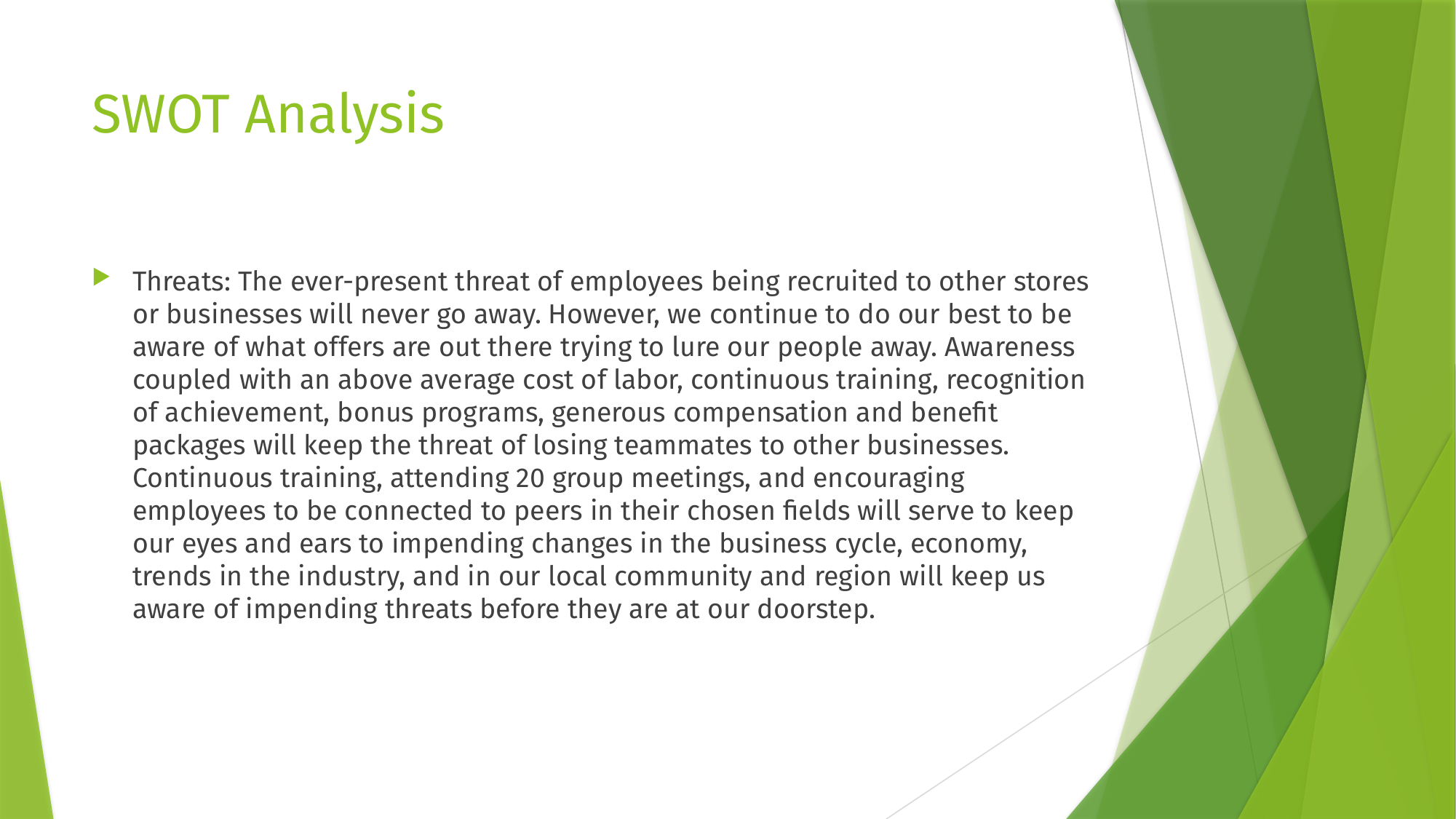

# SWOT Analysis
Threats: The ever-present threat of employees being recruited to other stores or businesses will never go away. However, we continue to do our best to be aware of what offers are out there trying to lure our people away. Awareness coupled with an above average cost of labor, continuous training, recognition of achievement, bonus programs, generous compensation and benefit packages will keep the threat of losing teammates to other businesses. Continuous training, attending 20 group meetings, and encouraging employees to be connected to peers in their chosen fields will serve to keep our eyes and ears to impending changes in the business cycle, economy, trends in the industry, and in our local community and region will keep us aware of impending threats before they are at our doorstep.